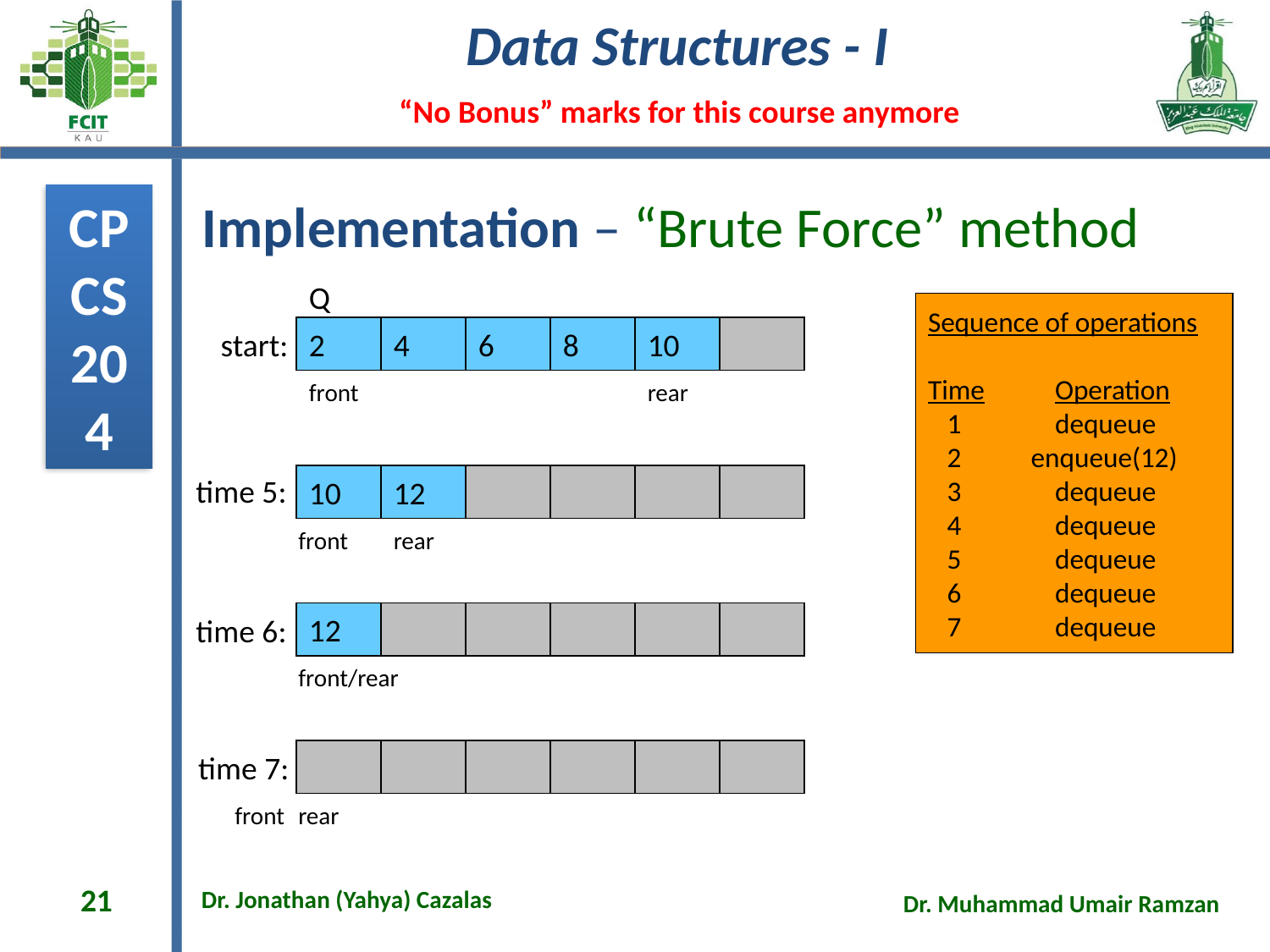

# Implementation – “Brute Force” method
Q
start:
2
4
6
8
10

front
rear
Sequence of operations

Time	Operation
   1	dequeue
   2           enqueue(12)
   3       	dequeue
   4         	dequeue
   5	dequeue
   6	dequeue
   7	dequeue
time 5:
10
12

front
rear
time 6:
12

front/rear
time 7:

front
rear
21